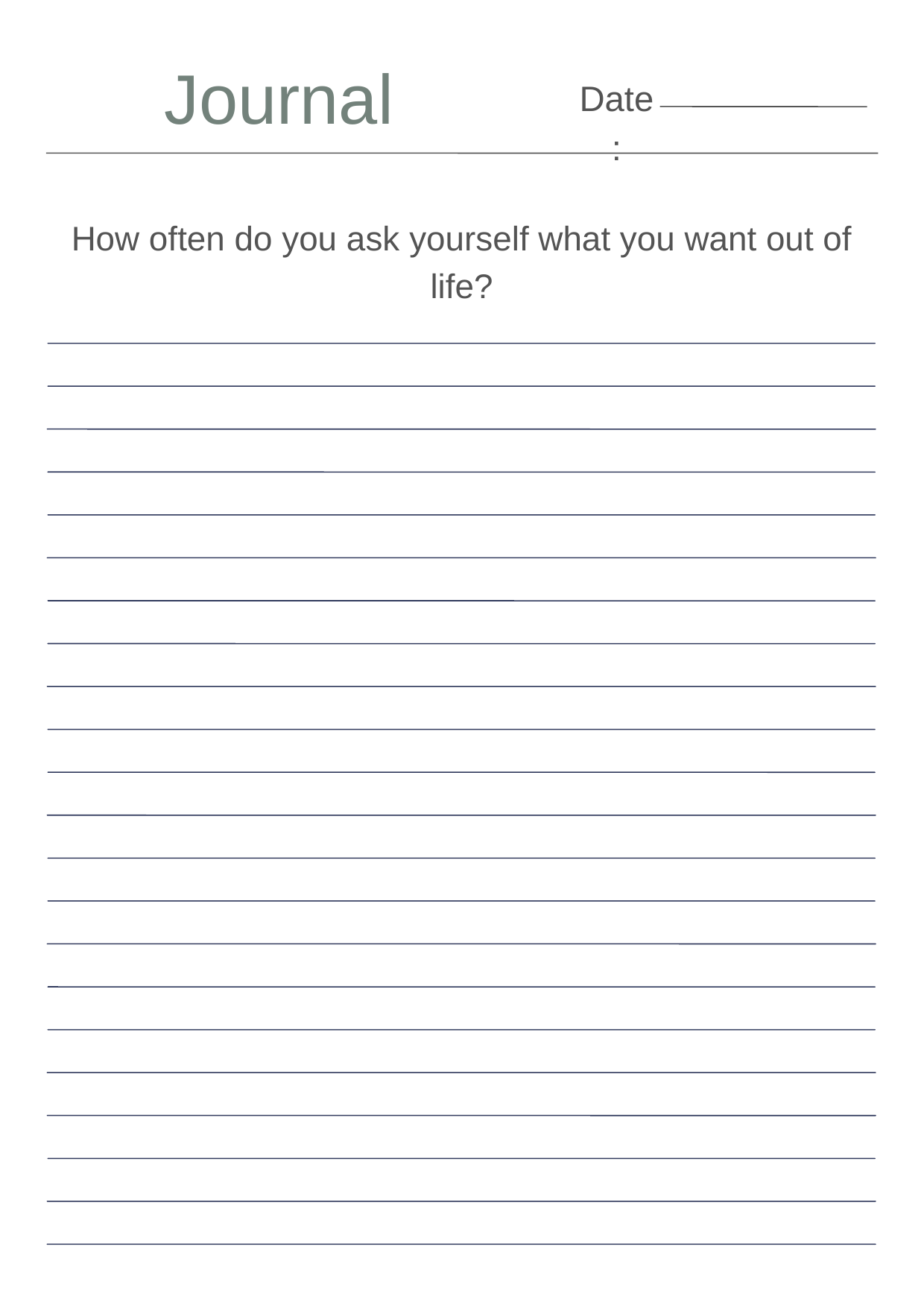

Journal
Date:

How often do you ask yourself what you want out of life?